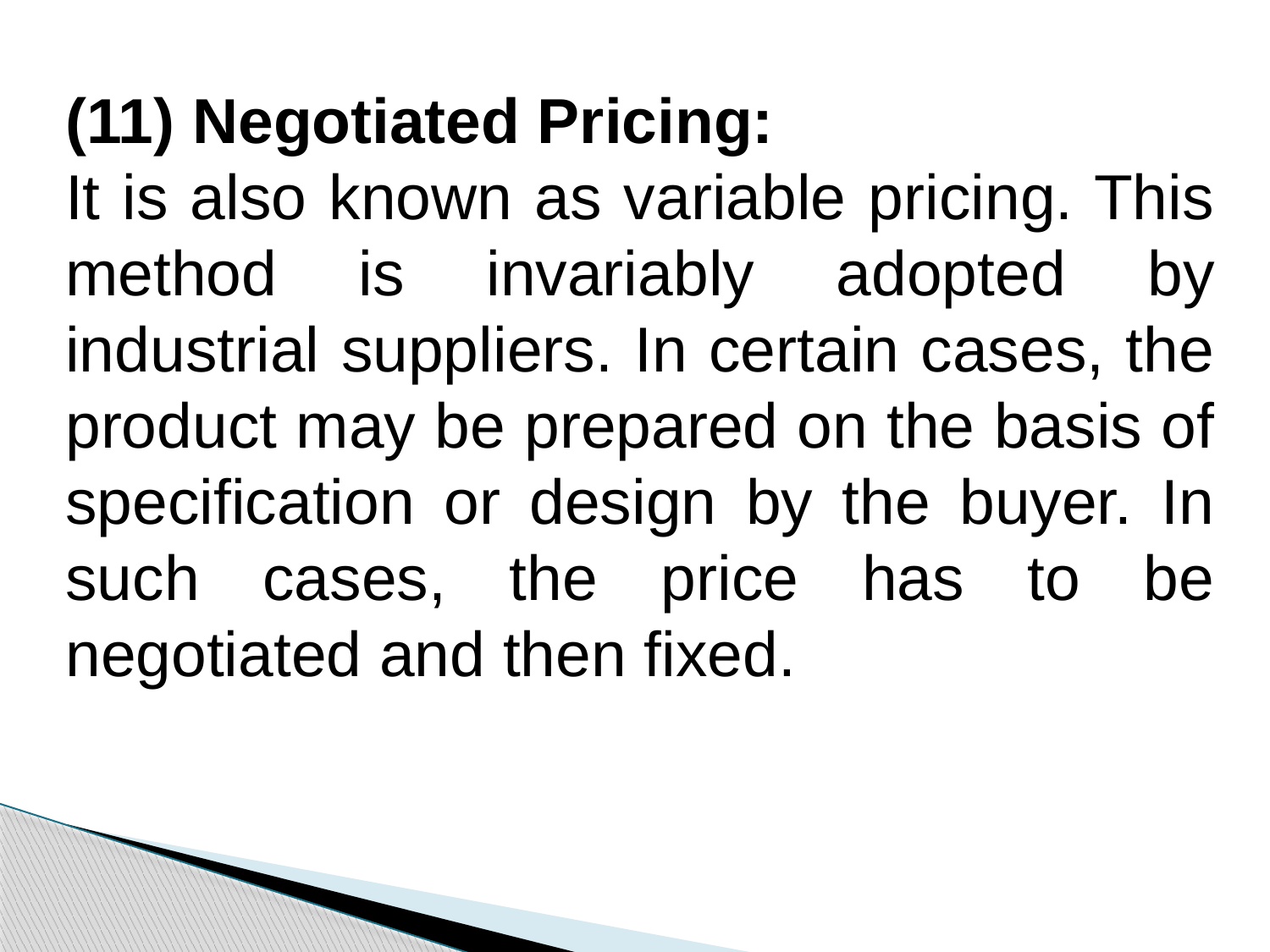

(11) Negotiated Pricing:
It is also known as variable pricing. This method is invariably adopted by industrial suppliers. In certain cases, the product may be prepared on the basis of specification or design by the buyer. In such cases, the price has to be negotiated and then fixed.